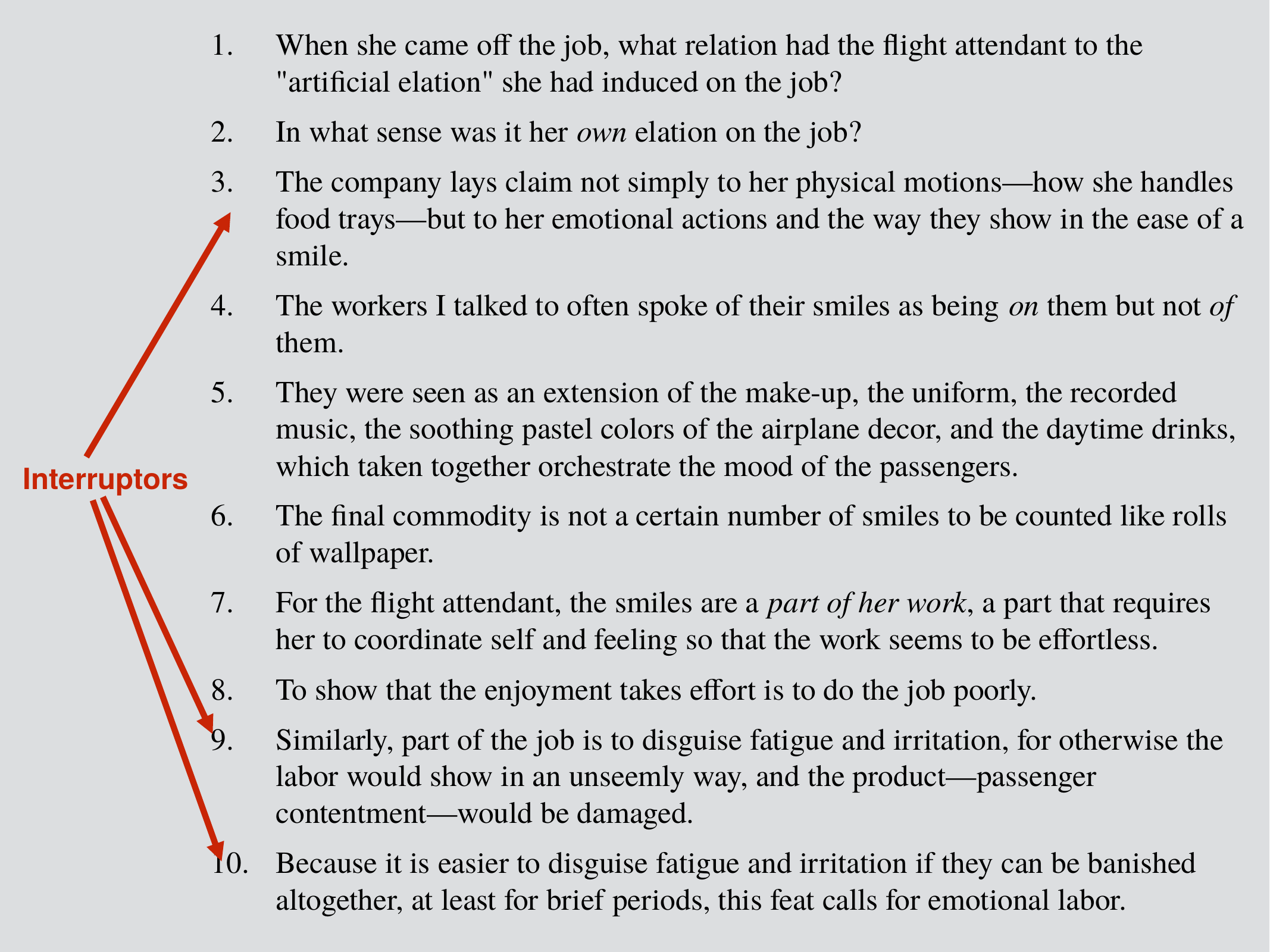

When she came off the job, what relation had the flight attendant to the "artificial elation" she had induced on the job?
In what sense was it her own elation on the job?
The company lays claim not simply to her physical motions—how she handles food trays—but to her emotional actions and the way they show in the ease of a smile.
The workers I talked to often spoke of their smiles as being on them but not of them.
They were seen as an extension of the make-up, the uniform, the recorded music, the soothing pastel colors of the airplane decor, and the daytime drinks, which taken together orchestrate the mood of the passengers.
The final commodity is not a certain number of smiles to be counted like rolls of wallpaper.
For the flight attendant, the smiles are a part of her work, a part that requires her to coordinate self and feeling so that the work seems to be effortless.
To show that the enjoyment takes effort is to do the job poorly.
Similarly, part of the job is to disguise fatigue and irritation, for otherwise the labor would show in an unseemly way, and the product—passenger contentment—would be damaged.
Because it is easier to disguise fatigue and irritation if they can be banished altogether, at least for brief periods, this feat calls for emotional labor.

Interruptors